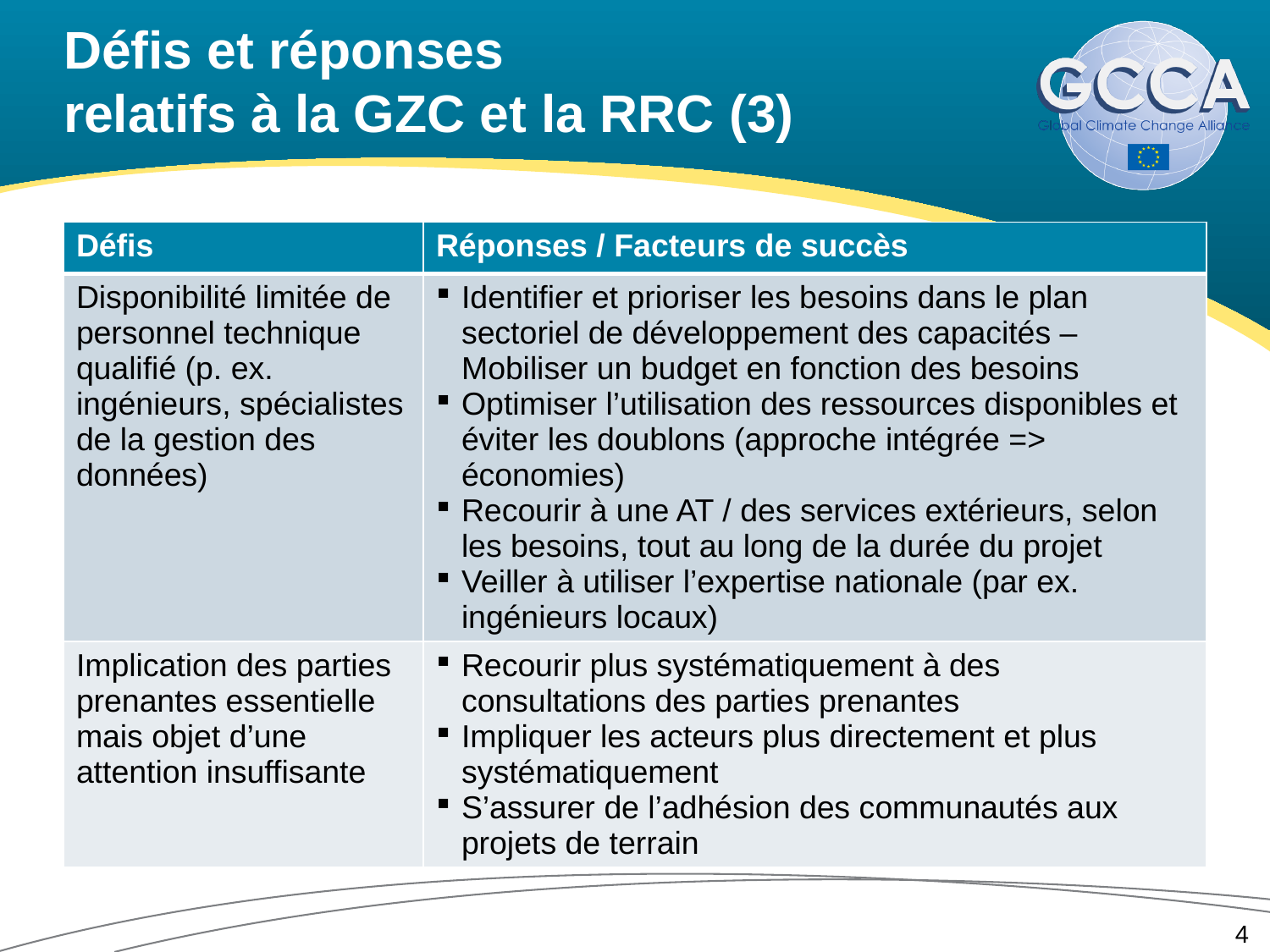

# Défis et réponses relatifs à la GZC et la RRC (3)
| Défis | Réponses / Facteurs de succès |
| --- | --- |
| Disponibilité limitée de personnel technique qualifié (p. ex. ingénieurs, spécialistes de la gestion des données) | Identifier et prioriser les besoins dans le plan sectoriel de développement des capacités – Mobiliser un budget en fonction des besoins Optimiser l’utilisation des ressources disponibles et éviter les doublons (approche intégrée => économies) Recourir à une AT / des services extérieurs, selon les besoins, tout au long de la durée du projet Veiller à utiliser l’expertise nationale (par ex. ingénieurs locaux) |
| Implication des parties prenantes essentielle mais objet d’une attention insuffisante | Recourir plus systématiquement à des consultations des parties prenantes Impliquer les acteurs plus directement et plus systématiquement S’assurer de l’adhésion des communautés aux projets de terrain |
4